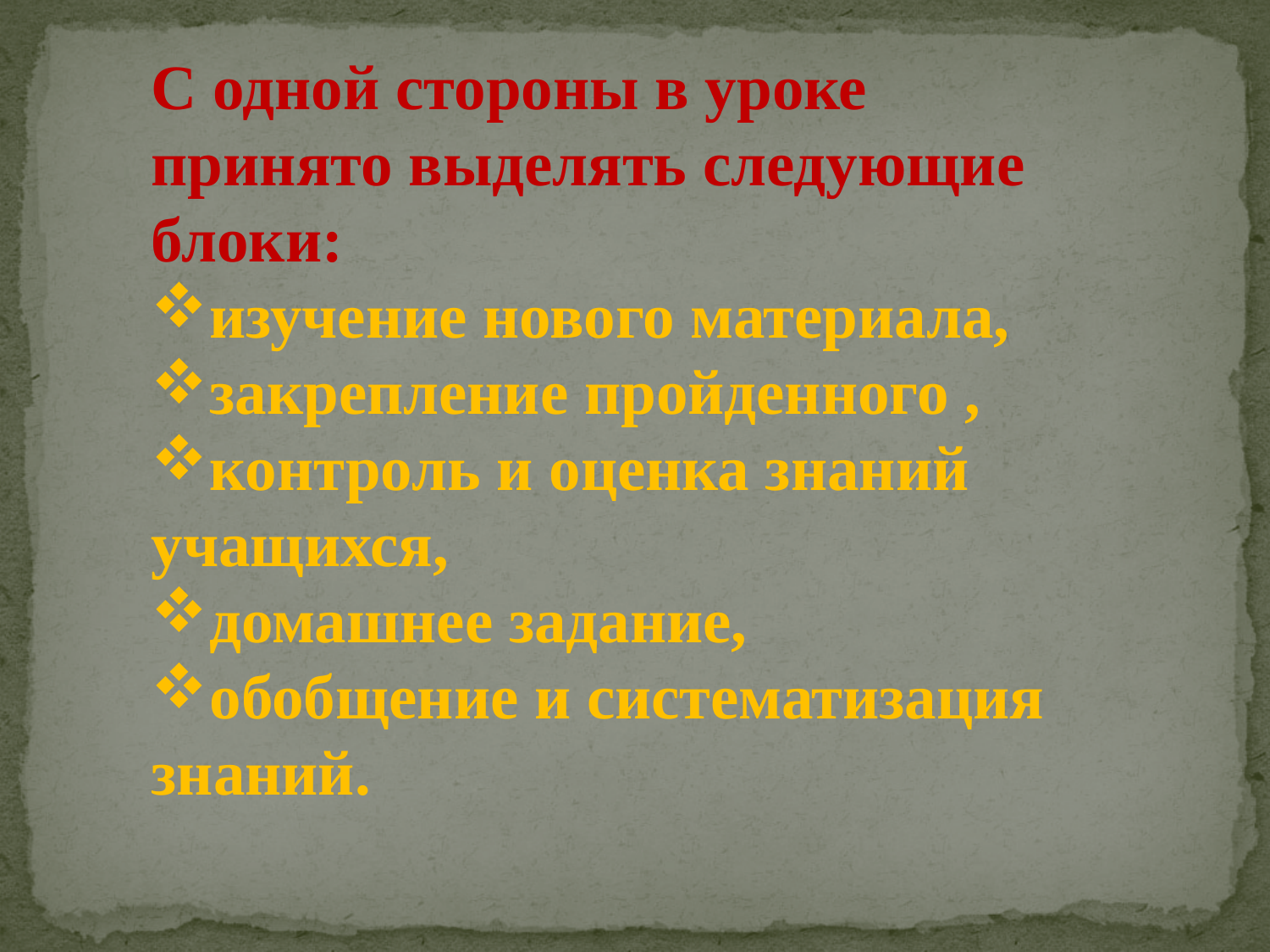

С одной стороны в уроке принято выделять следующие блоки:
изучение нового материала,
закрепление пройденного ,
контроль и оценка знаний учащихся,
домашнее задание,
обобщение и систематизация знаний.